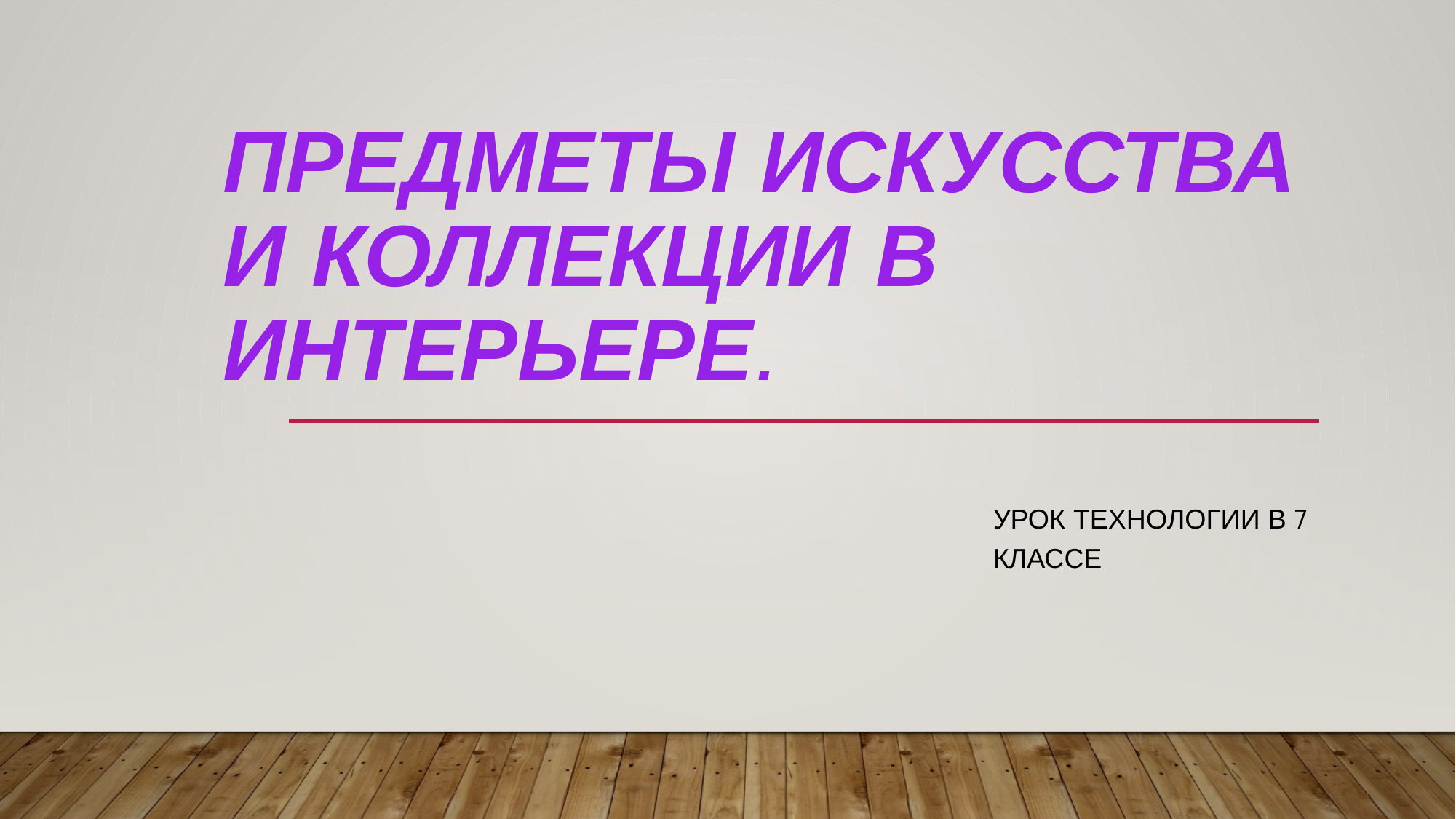

# Предметы искусства и коллекции в интерьере.
Урок технологии в 7 классе